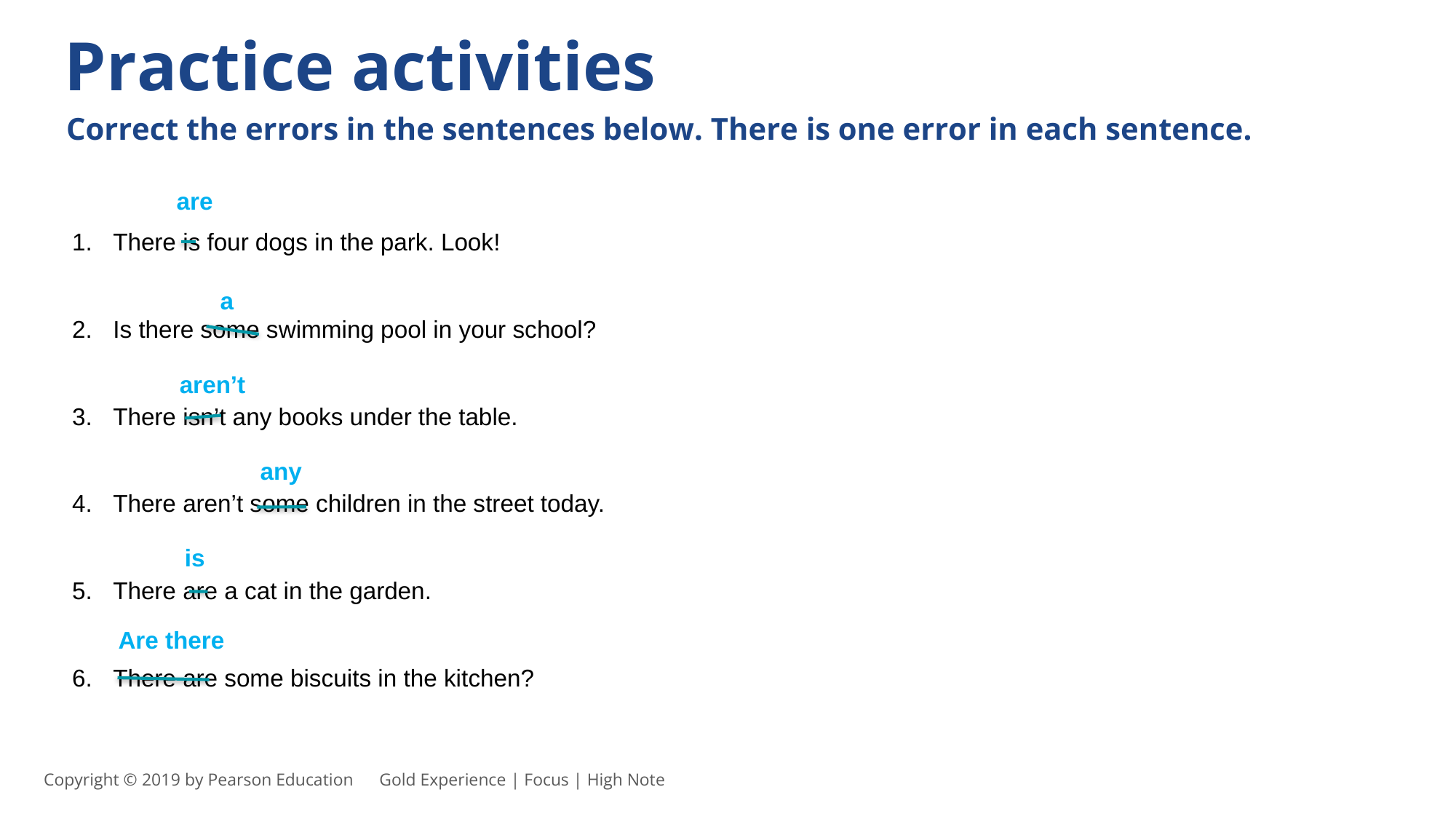

Practice activities
Correct the errors in the sentences below. There is one error in each sentence.

are

There is four dogs in the park. Look!

Is there some swimming pool in your school?

There isn’t any books under the table.

There aren’t some children in the street today.

There are a cat in the garden.

There are some biscuits in the kitchen?
a
aren’t
any
is
Are there
Copyright © 2019 by Pearson Education      Gold Experience | Focus | High Note